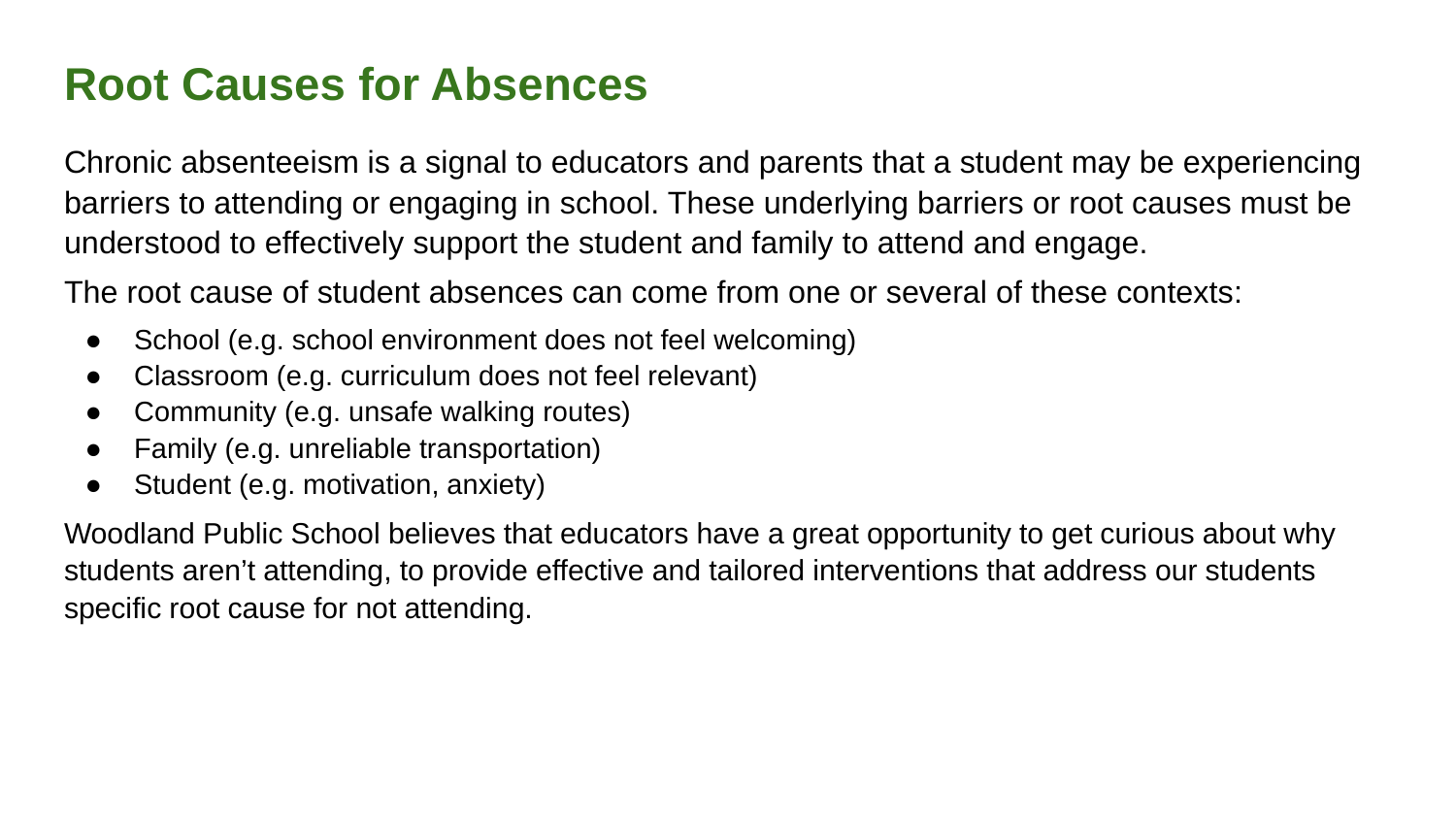

# Root Causes for Absences
Chronic absenteeism is a signal to educators and parents that a student may be experiencing barriers to attending or engaging in school. These underlying barriers or root causes must be understood to effectively support the student and family to attend and engage.
The root cause of student absences can come from one or several of these contexts:
School (e.g. school environment does not feel welcoming)
Classroom (e.g. curriculum does not feel relevant)
Community (e.g. unsafe walking routes)
Family (e.g. unreliable transportation)
Student (e.g. motivation, anxiety)
Woodland Public School believes that educators have a great opportunity to get curious about why students aren’t attending, to provide effective and tailored interventions that address our students specific root cause for not attending.